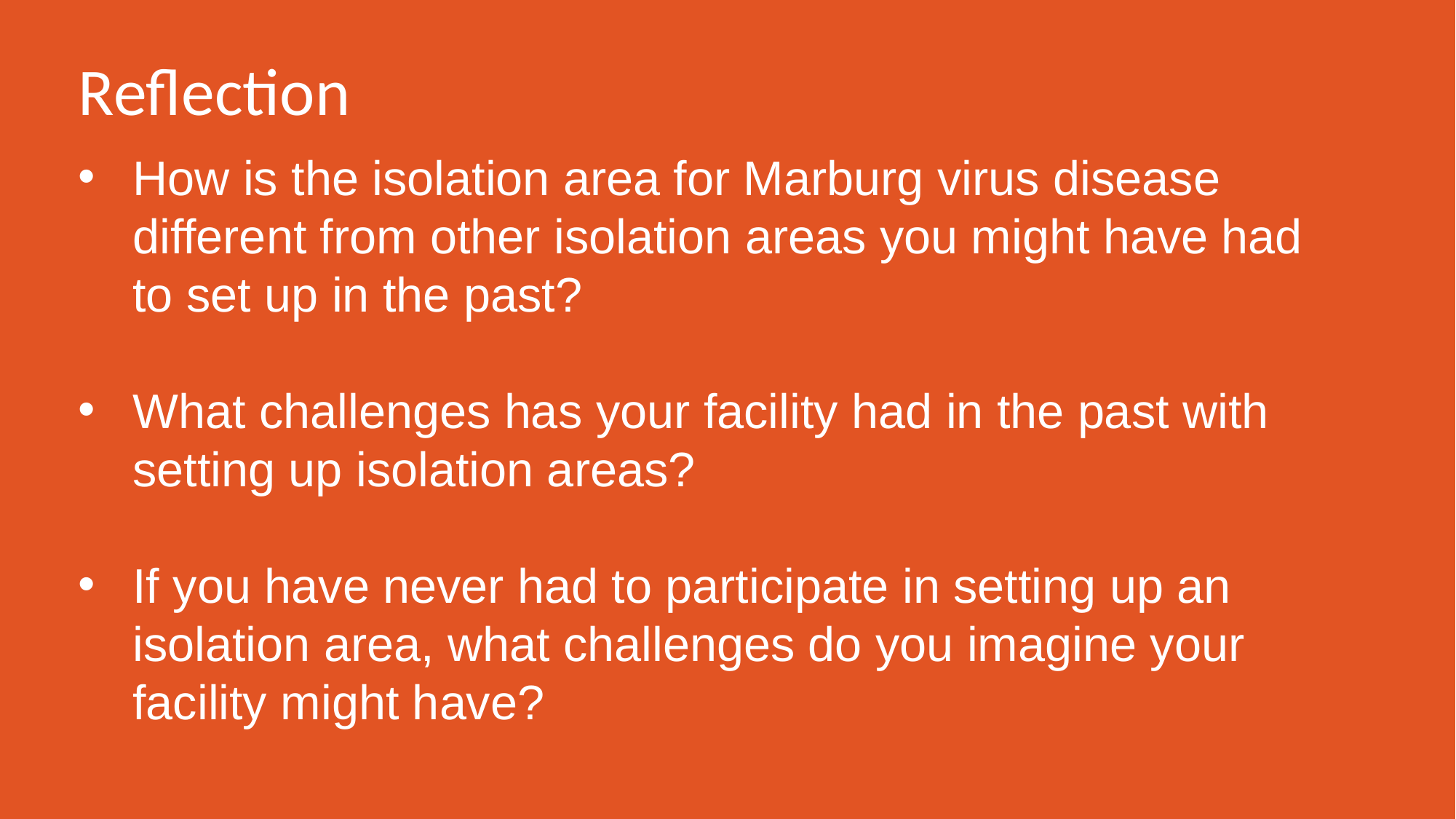

Reflection
How is the isolation area for Marburg virus disease different from other isolation areas you might have had to set up in the past?

What challenges has your facility had in the past with setting up isolation areas?

If you have never had to participate in setting up an isolation area, what challenges do you imagine your facility might have?